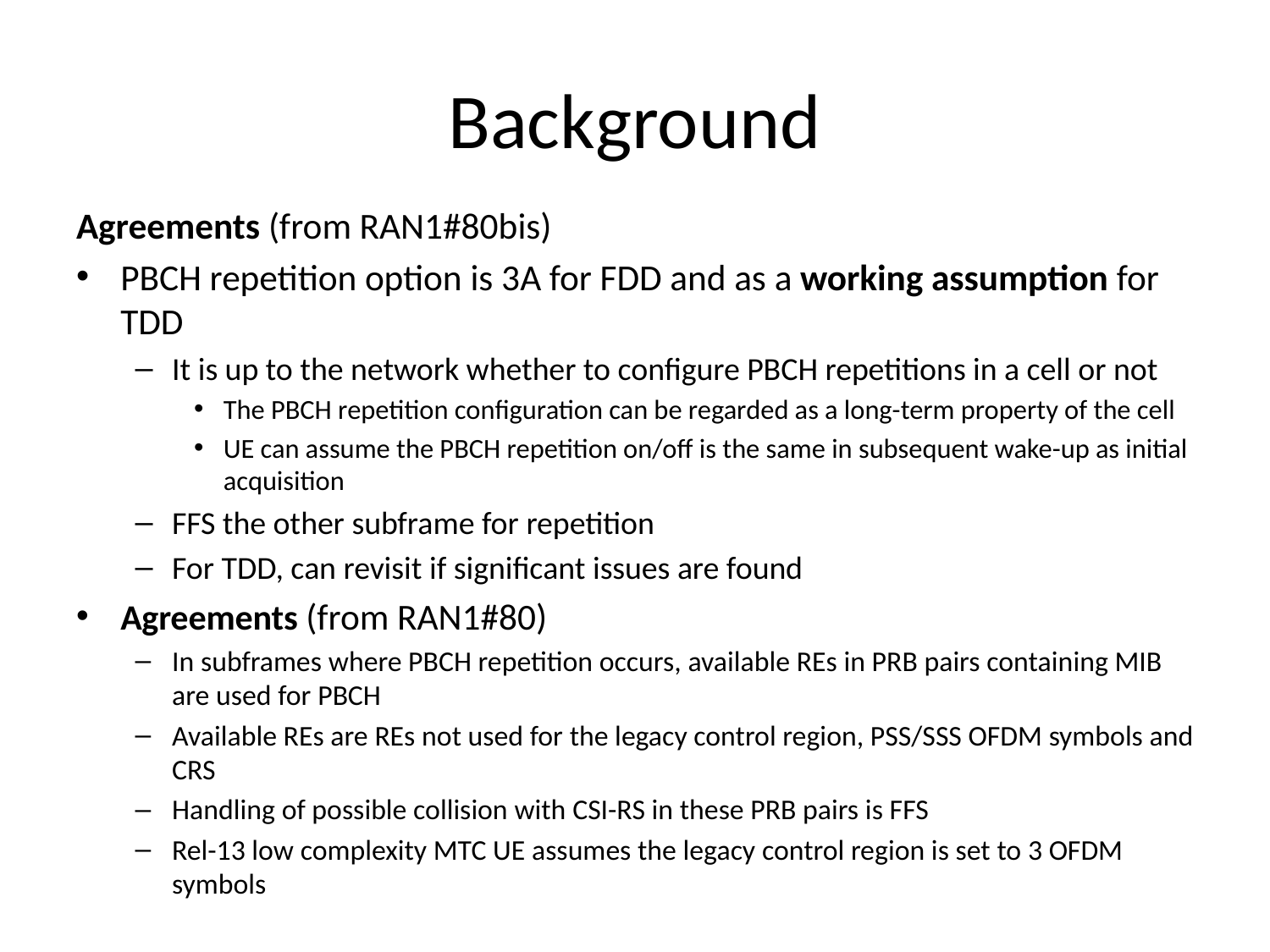

# Background
Agreements (from RAN1#80bis)
PBCH repetition option is 3A for FDD and as a working assumption for TDD
It is up to the network whether to configure PBCH repetitions in a cell or not
The PBCH repetition configuration can be regarded as a long-term property of the cell
UE can assume the PBCH repetition on/off is the same in subsequent wake-up as initial acquisition
FFS the other subframe for repetition
For TDD, can revisit if significant issues are found
Agreements (from RAN1#80)
In subframes where PBCH repetition occurs, available REs in PRB pairs containing MIB are used for PBCH
Available REs are REs not used for the legacy control region, PSS/SSS OFDM symbols and CRS
Handling of possible collision with CSI-RS in these PRB pairs is FFS
Rel-13 low complexity MTC UE assumes the legacy control region is set to 3 OFDM symbols